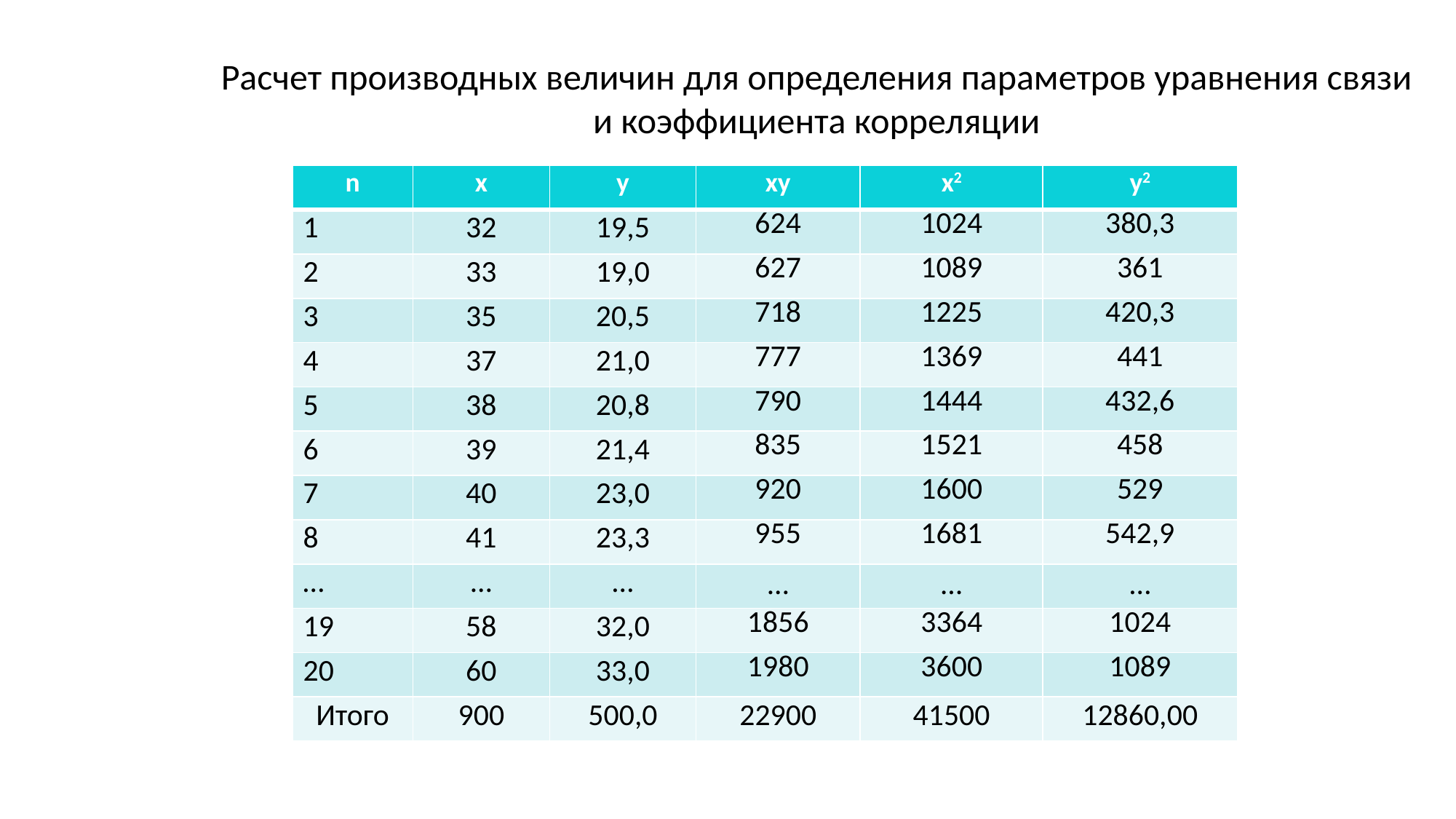

# Расчет производных величин для определения параметров уравнения связи и коэффициента корреляции
| n | x | y | xy | x2 | y2 |
| --- | --- | --- | --- | --- | --- |
| 1 | 32 | 19,5 | 624 | 1024 | 380,3 |
| 2 | 33 | 19,0 | 627 | 1089 | 361 |
| 3 | 35 | 20,5 | 718 | 1225 | 420,3 |
| 4 | 37 | 21,0 | 777 | 1369 | 441 |
| 5 | 38 | 20,8 | 790 | 1444 | 432,6 |
| 6 | 39 | 21,4 | 835 | 1521 | 458 |
| 7 | 40 | 23,0 | 920 | 1600 | 529 |
| 8 | 41 | 23,3 | 955 | 1681 | 542,9 |
| … | … | … | … | … | … |
| 19 | 58 | 32,0 | 1856 | 3364 | 1024 |
| 20 | 60 | 33,0 | 1980 | 3600 | 1089 |
| Итого | 900 | 500,0 | 22900 | 41500 | 12860,00 |